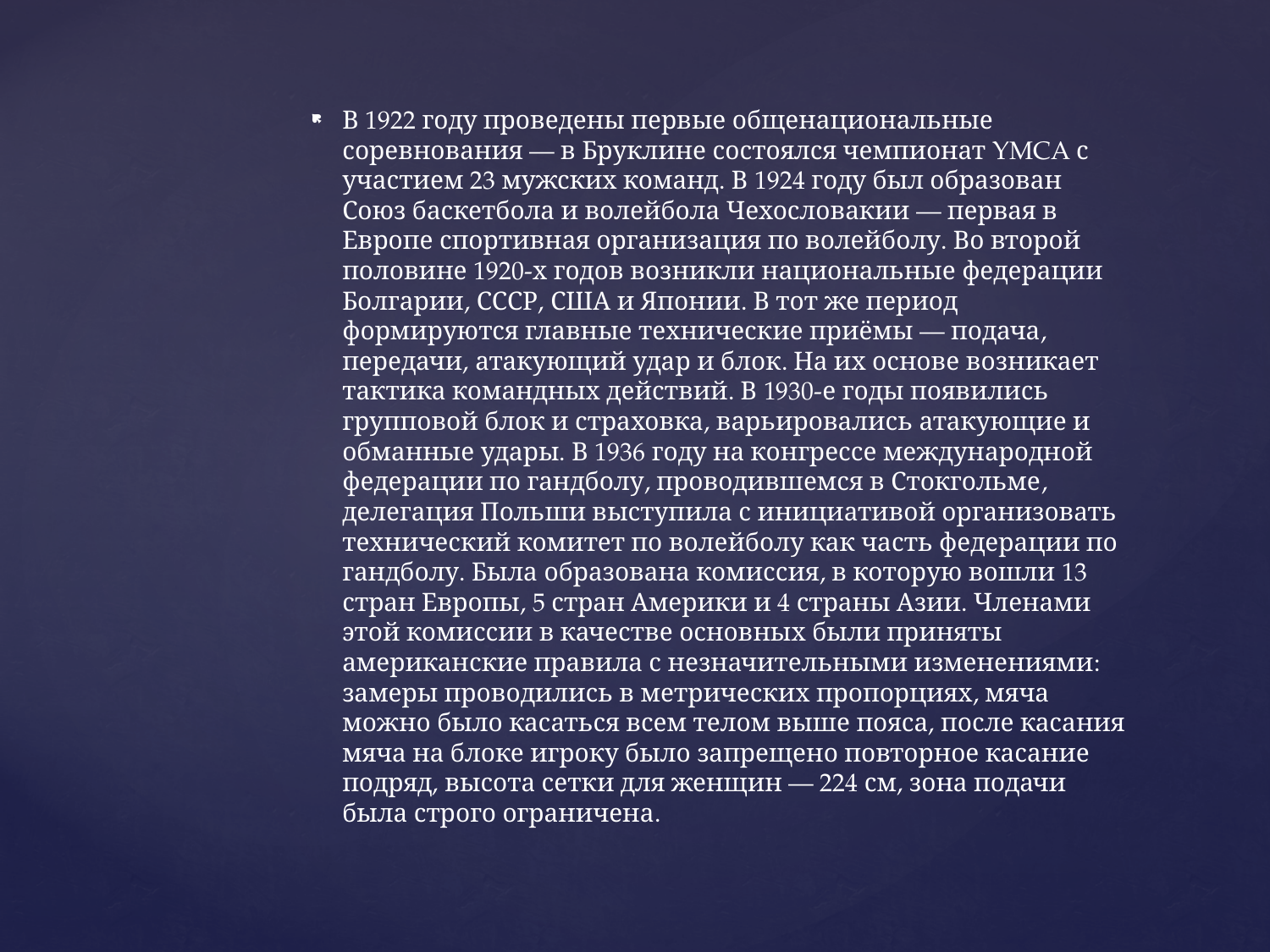

В 1922 году проведены первые общенациональные соревнования — в Бруклине состоялся чемпионат YMCA с участием 23 мужских команд. В 1924 году был образован Союз баскетбола и волейбола Чехословакии — первая в Европе спортивная организация по волейболу. Во второй половине 1920-х годов возникли национальные федерации Болгарии, СССР, США и Японии. В тот же период формируются главные технические приёмы — подача, передачи, атакующий удар и блок. На их основе возникает тактика командных действий. В 1930-е годы появились групповой блок и страховка, варьировались атакующие и обманные удары. В 1936 году на конгрессе международной федерации по гандболу, проводившемся в Стокгольме, делегация Польши выступила с инициативой организовать технический комитет по волейболу как часть федерации по гандболу. Была образована комиссия, в которую вошли 13 стран Европы, 5 стран Америки и 4 страны Азии. Членами этой комиссии в качестве основных были приняты американские правила с незначительными изменениями: замеры проводились в метрических пропорциях, мяча можно было касаться всем телом выше пояса, после касания мяча на блоке игроку было запрещено повторное касание подряд, высота сетки для женщин — 224 см, зона подачи была строго ограничена.